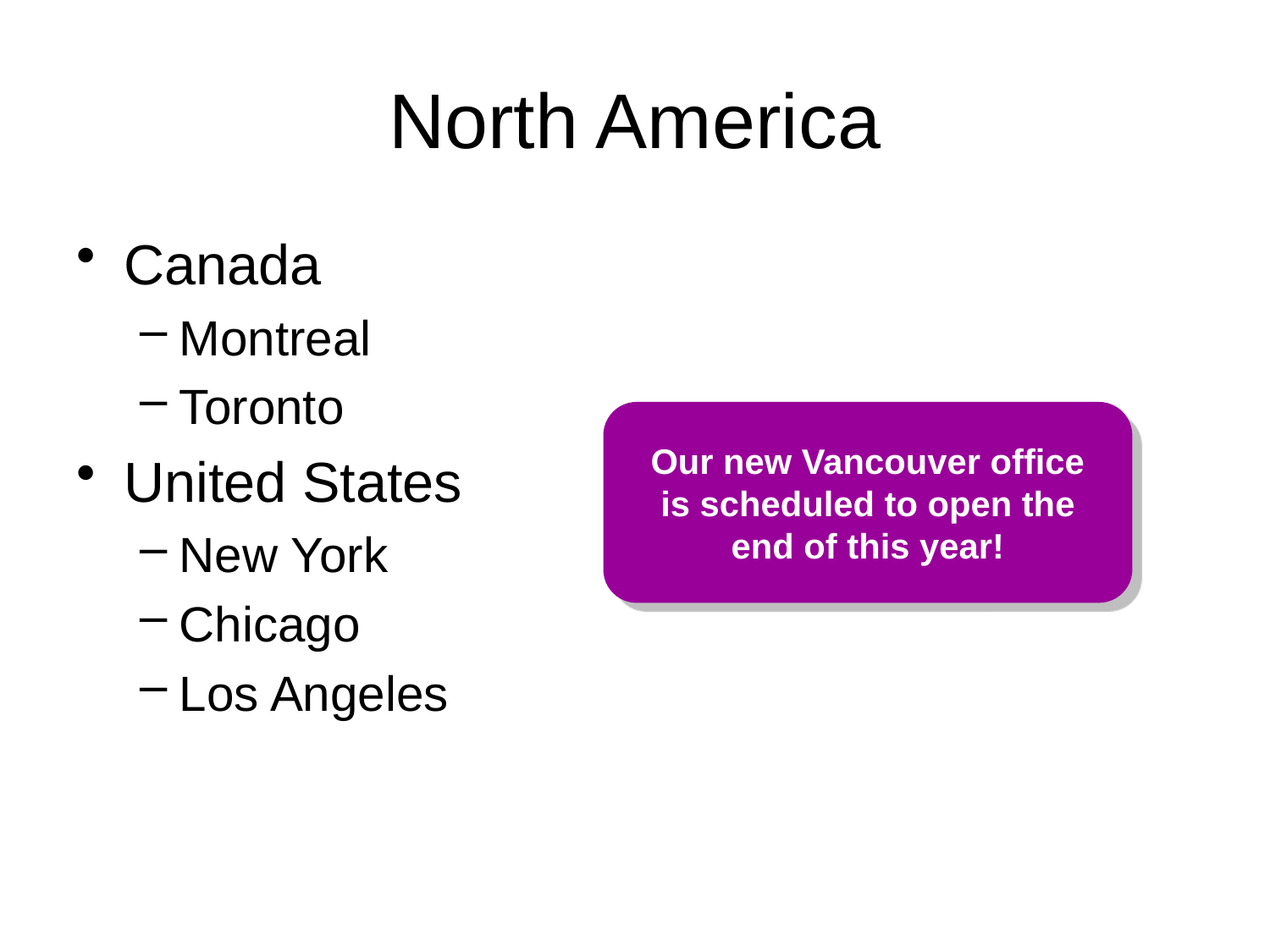

# North America
Canada
Montreal
Toronto
United States
New York
Chicago
Los Angeles
Our new Vancouver office
is scheduled to open the
end of this year!